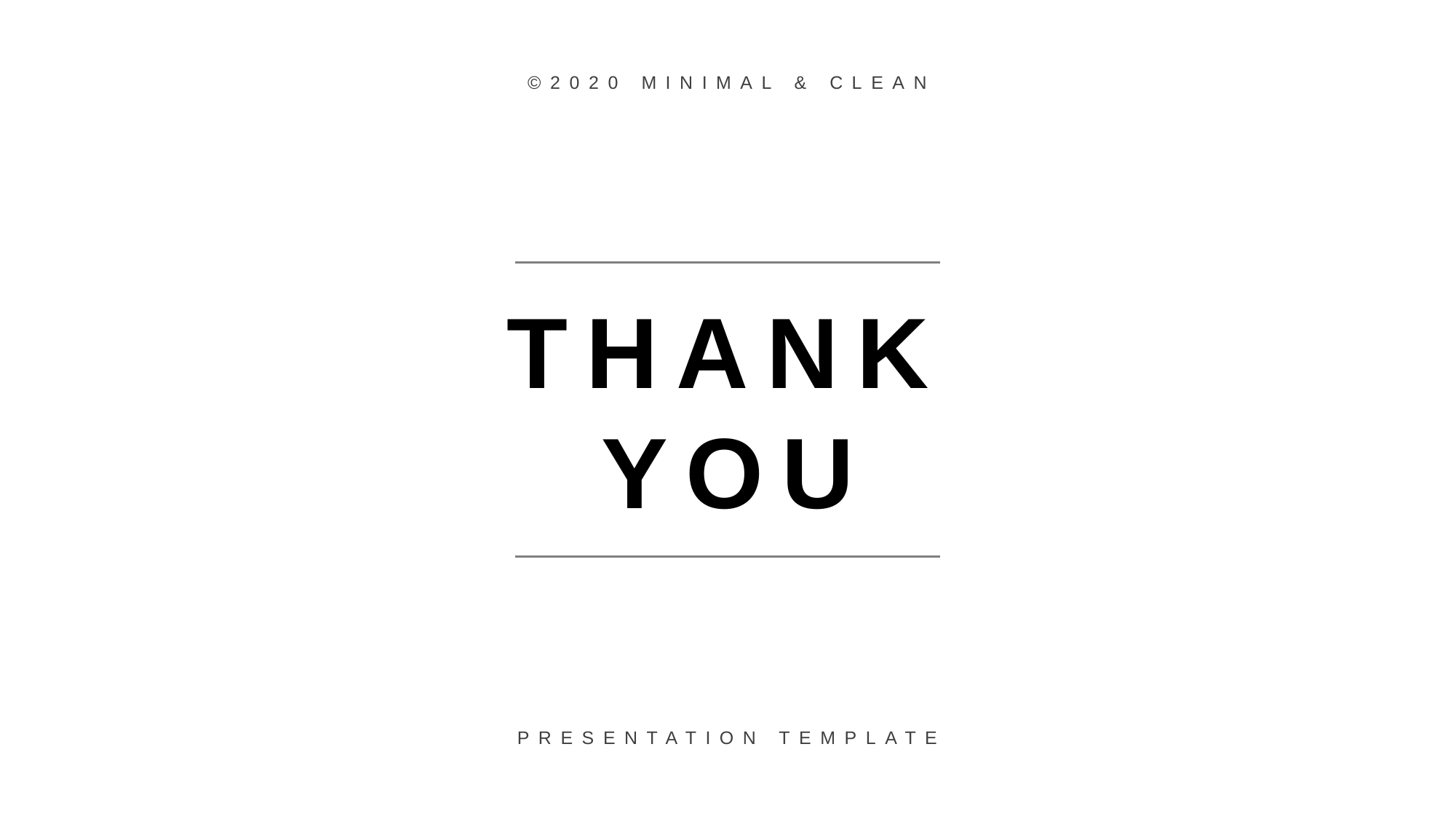

©2020 MINIMAL & CLEAN
THANK YOU
PRESENTATION TEMPLATE